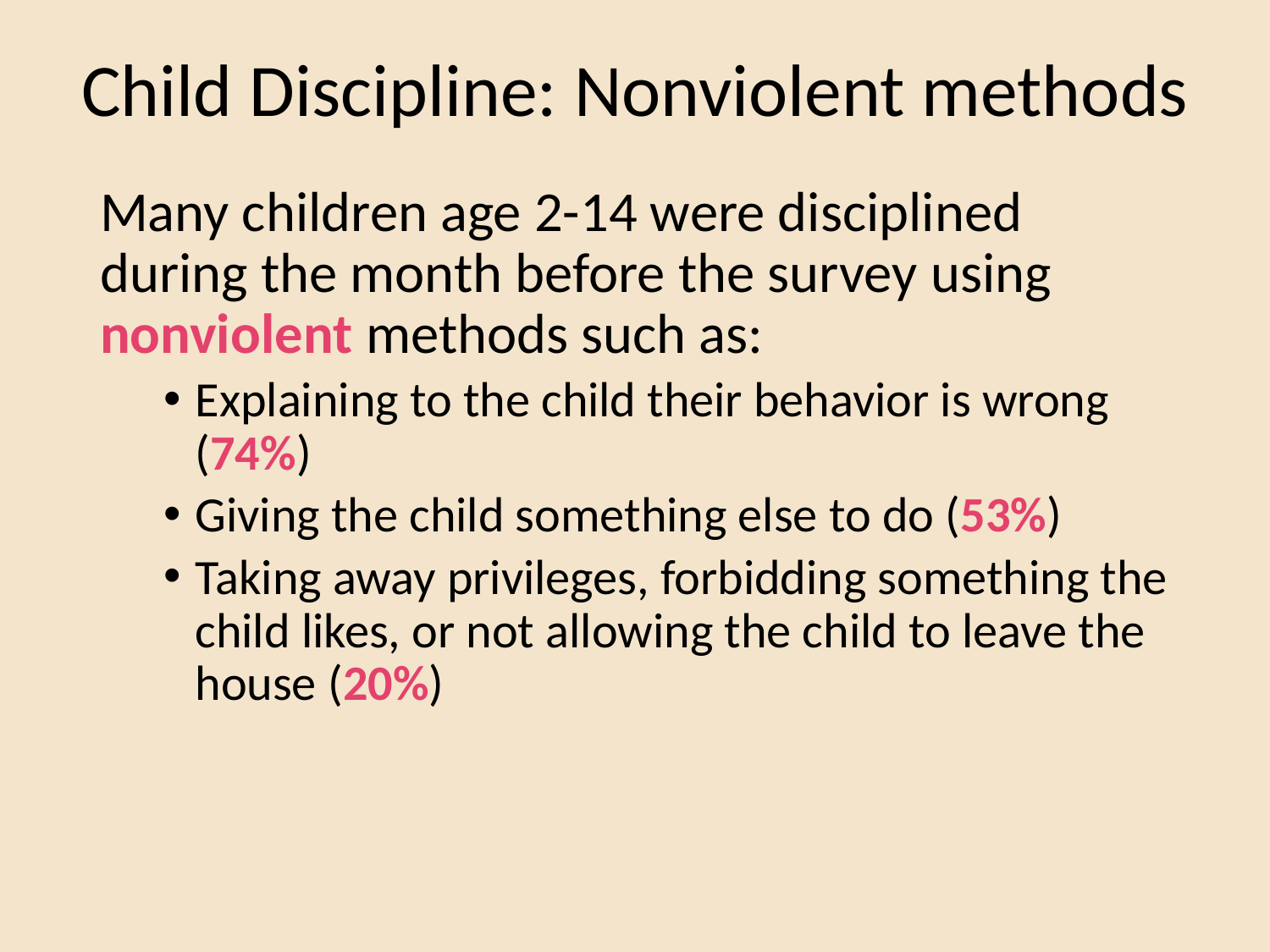

# Child Discipline: Nonviolent methods
Many children age 2-14 were disciplined during the month before the survey using nonviolent methods such as:
Explaining to the child their behavior is wrong (74%)
Giving the child something else to do (53%)
Taking away privileges, forbidding something the child likes, or not allowing the child to leave the house (20%)